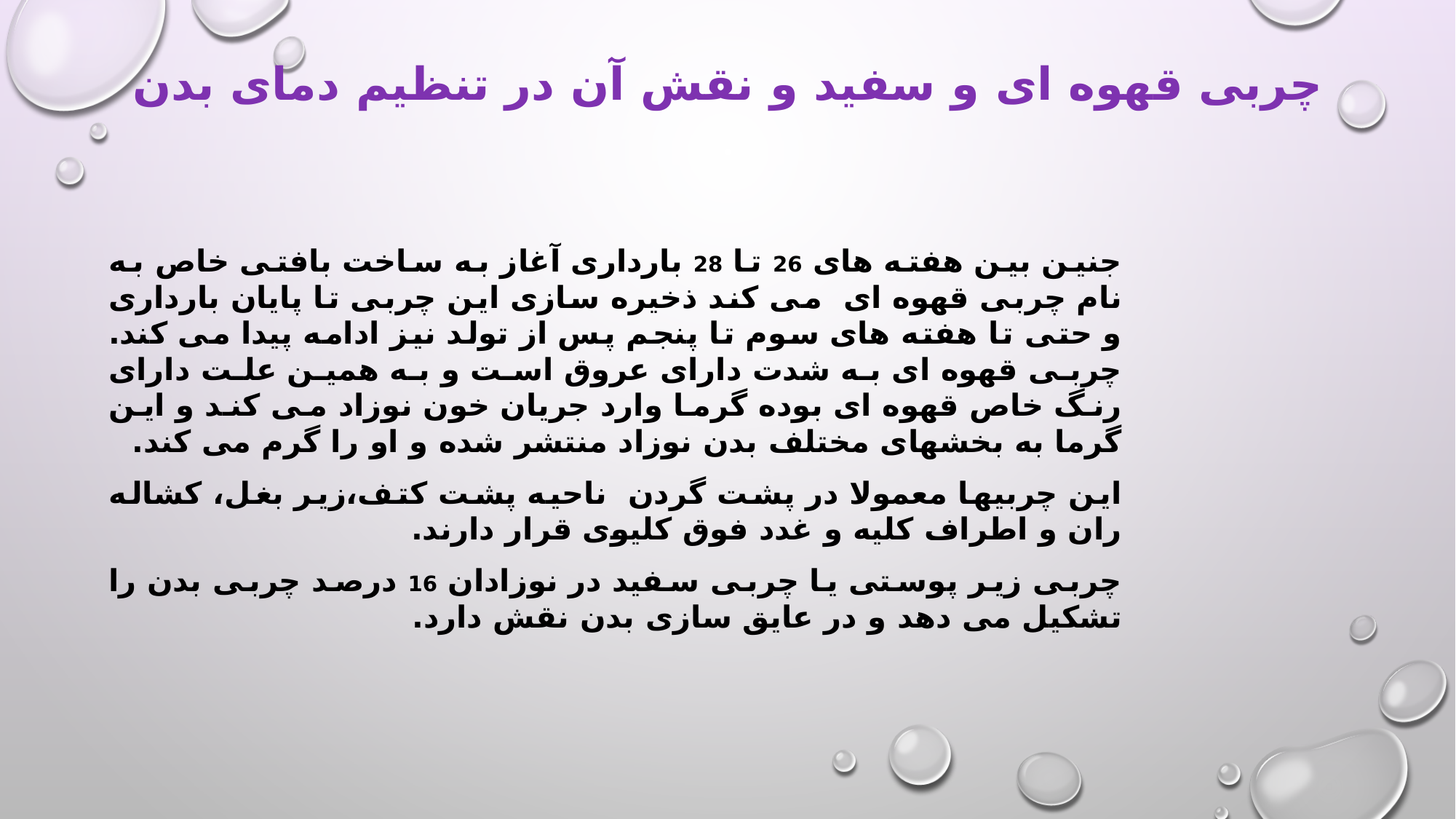

# چربی قهوه ای و سفید و نقش آن در تنظیم دمای بدن
جنین بین هفته های 26 تا 28 بارداری آغاز به ساخت بافتی خاص به نام چربی قهوه ای  می کند ذخیره سازی این چربی تا پایان بارداری و حتی تا هفته های سوم تا پنجم پس از تولد نیز ادامه پیدا می کند. چربی قهوه ای به شدت دارای عروق است و به همین علت دارای رنگ خاص قهوه ای بوده گرما وارد جریان خون نوزاد می کند و این گرما به بخشهای مختلف بدن نوزاد منتشر شده و او را گرم می کند.
این چربیها معمولا در پشت گردن  ناحیه پشت کتف،زیر بغل، کشاله ران و اطراف کلیه و غدد فوق کلیوی قرار دارند.
چربی زیر پوستی یا چربی سفید در نوزادان 16 درصد چربی بدن را تشکیل می دهد و در عایق سازی بدن نقش دارد.